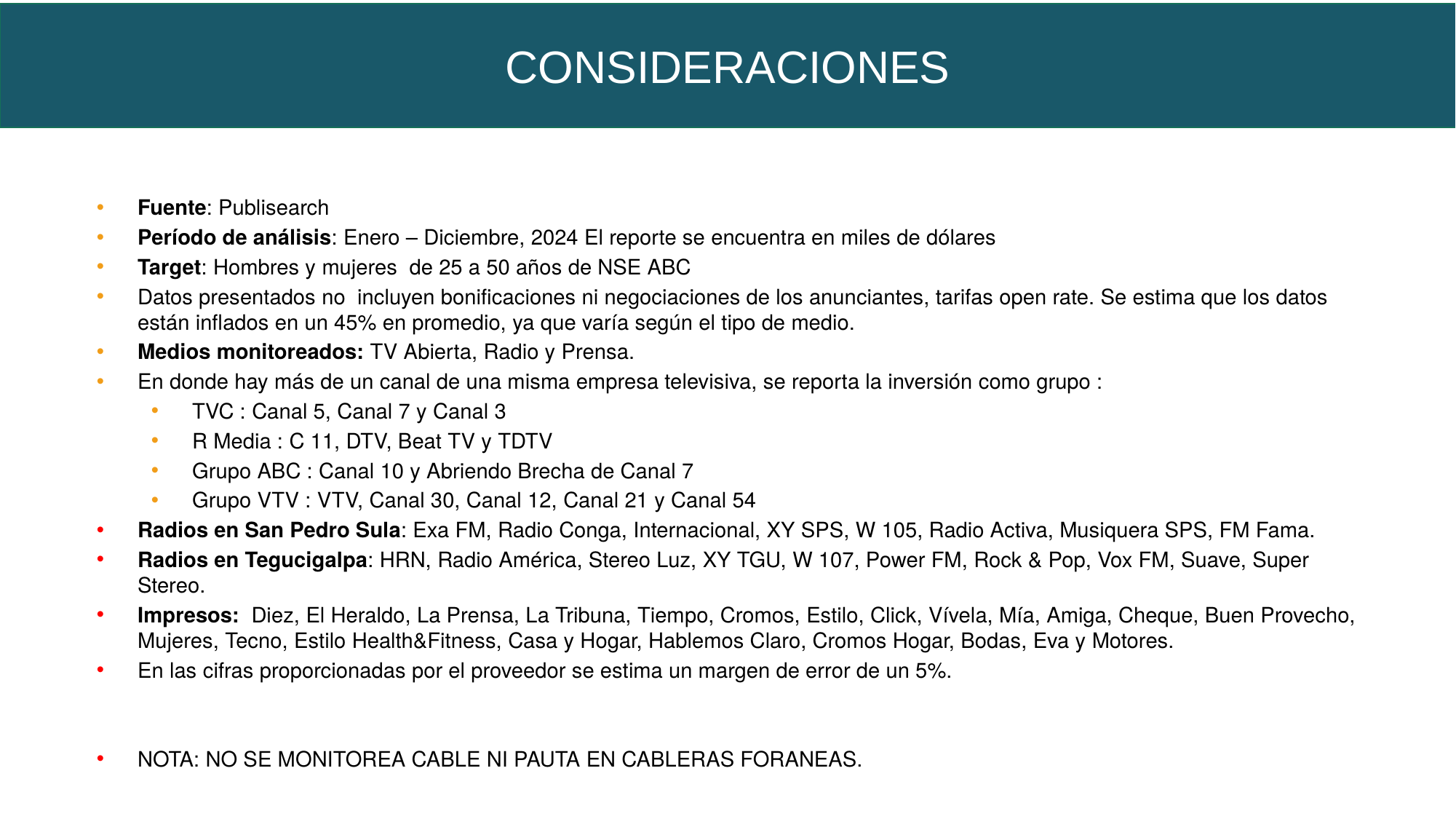

CONSIDERACIONES
CONSIDERACIONES
Fuente: Publisearch
Período de análisis: Enero – Diciembre, 2024 El reporte se encuentra en miles de dólares
Target: Hombres y mujeres  de 25 a 50 años de NSE ABC
Datos presentados no  incluyen bonificaciones ni negociaciones de los anunciantes, tarifas open rate. Se estima que los datos están inflados en un 45% en promedio, ya que varía según el tipo de medio.
Medios monitoreados: TV Abierta, Radio y Prensa.
En donde hay más de un canal de una misma empresa televisiva, se reporta la inversión como grupo :
TVC : Canal 5, Canal 7 y Canal 3
R Media : C 11, DTV, Beat TV y TDTV
Grupo ABC : Canal 10 y Abriendo Brecha de Canal 7
Grupo VTV : VTV, Canal 30, Canal 12, Canal 21 y Canal 54
Radios en San Pedro Sula: Exa FM, Radio Conga, Internacional, XY SPS, W 105, Radio Activa, Musiquera SPS, FM Fama.
Radios en Tegucigalpa: HRN, Radio América, Stereo Luz, XY TGU, W 107, Power FM, Rock & Pop, Vox FM, Suave, Super Stereo.
Impresos:  Diez, El Heraldo, La Prensa, La Tribuna, Tiempo, Cromos, Estilo, Click, Vívela, Mía, Amiga, Cheque, Buen Provecho, Mujeres, Tecno, Estilo Health&Fitness, Casa y Hogar, Hablemos Claro, Cromos Hogar, Bodas, Eva y Motores.
En las cifras proporcionadas por el proveedor se estima un margen de error de un 5%.

NOTA: NO SE MONITOREA CABLE NI PAUTA EN CABLERAS FORANEAS.